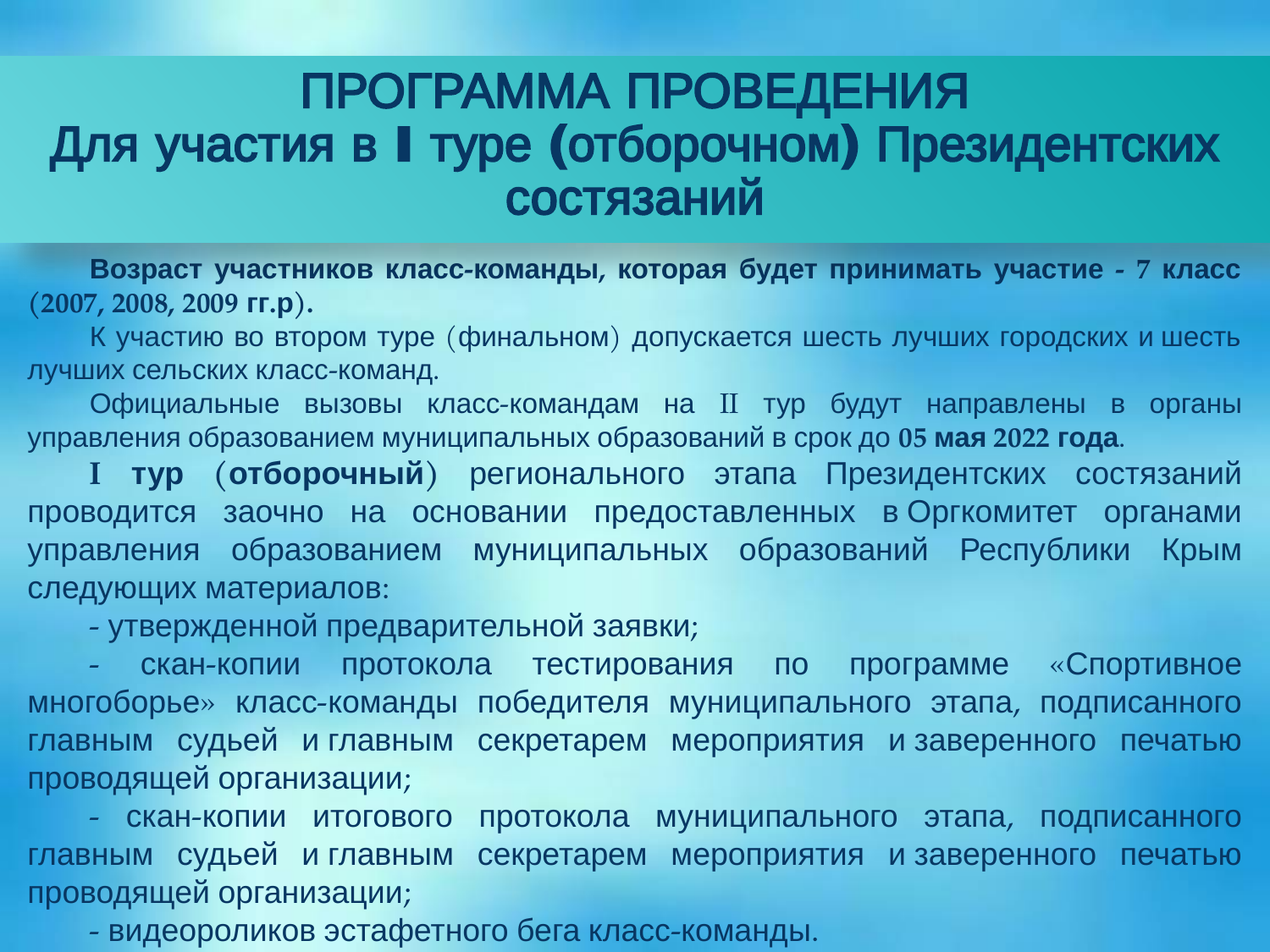

ПРОГРАММА ПРОВЕДЕНИЯ
Для участия в I туре (отборочном) Президентских состязаний

Возраст участников класс-команды, которая будет принимать участие - 7 класс (2007, 2008, 2009 гг.р).
К участию во втором туре (финальном) допускается шесть лучших городских и шесть лучших сельских класс-команд.
Официальные вызовы класс-командам на II тур будут направлены в органы управления образованием муниципальных образований в срок до 05 мая 2022 года.
I тур (отборочный) регионального этапа Президентских состязаний проводится заочно на основании предоставленных в Оргкомитет органами управления образованием муниципальных образований Республики Крым следующих материалов:
- утвержденной предварительной заявки;
- скан-копии протокола тестирования по программе «Спортивное многоборье» класс-команды победителя муниципального этапа, подписанного главным судьей и главным секретарем мероприятия и заверенного печатью проводящей организации;
- скан-копии итогового протокола муниципального этапа, подписанного главным судьей и главным секретарем мероприятия и заверенного печатью проводящей организации;
- видеороликов эстафетного бега класс-команды.
Эстафетный бег должен проводится на стадионе с длиной беговой дорожки 200 или 400 м.